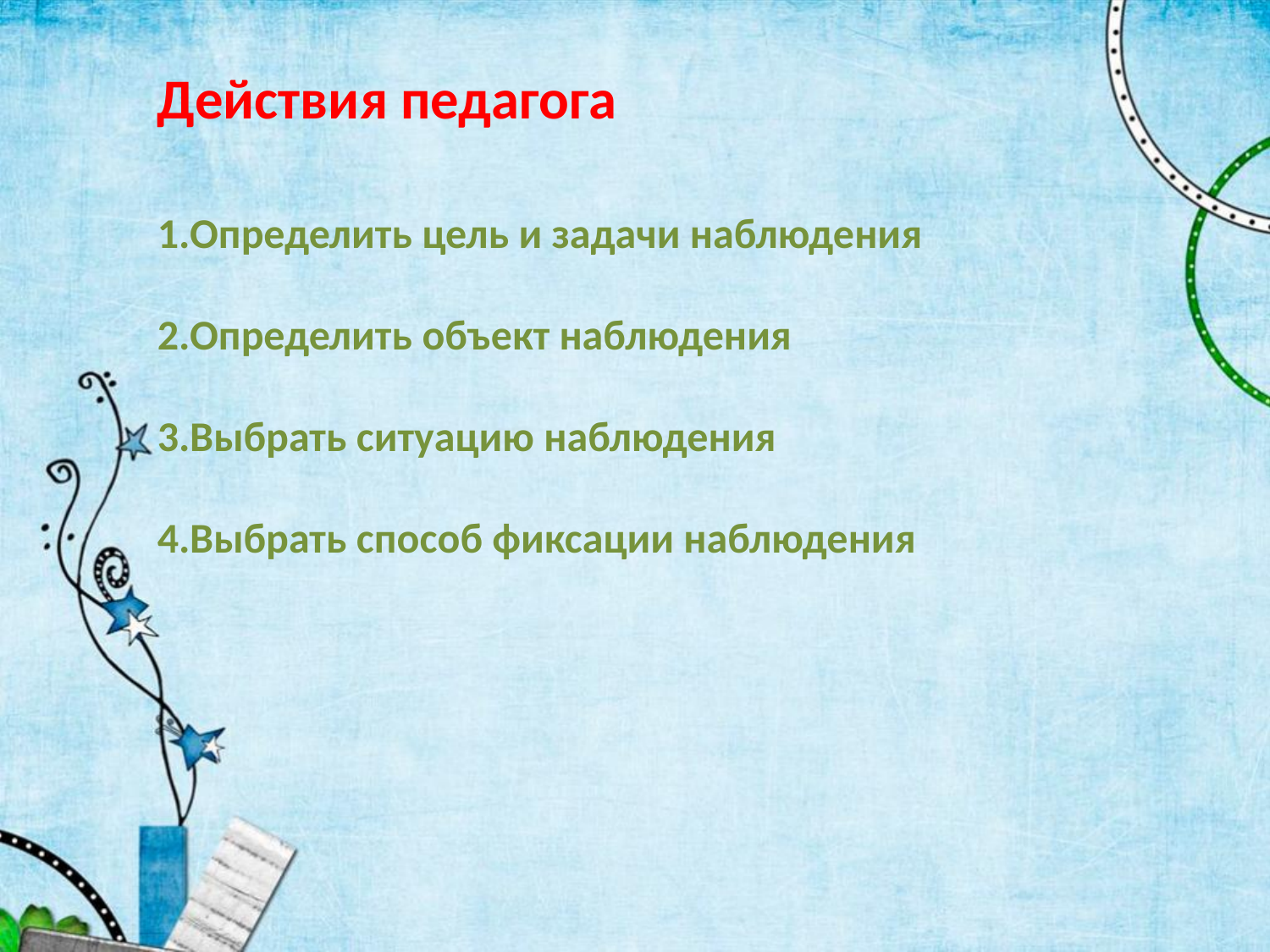

Действия педагога

1.Определить цель и задачи наблюдения

2.Определить объект наблюдения

3.Выбрать ситуацию наблюдения

4.Выбрать способ фиксации наблюдения